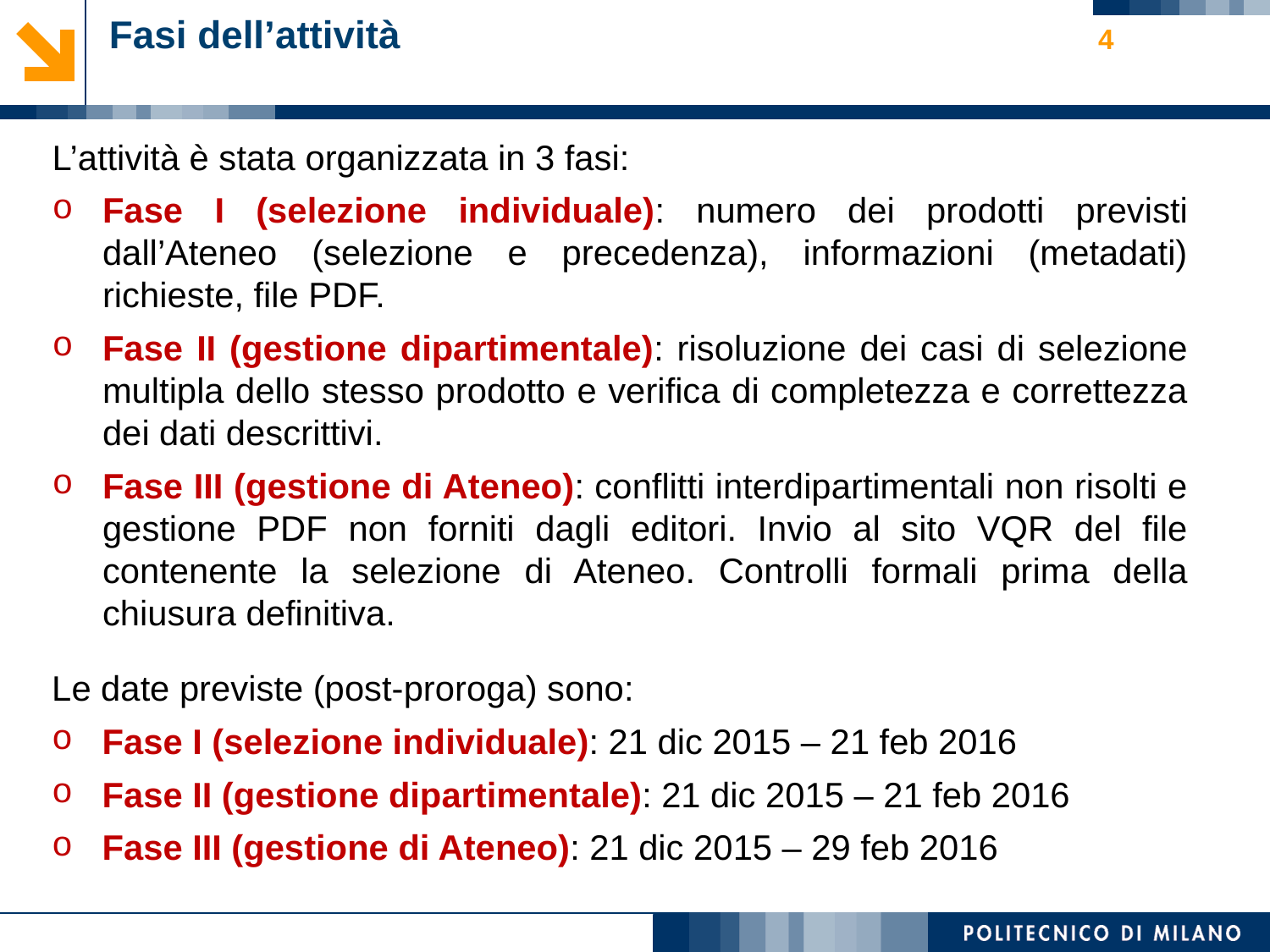

# Fasi dell’attività
4
L’attività è stata organizzata in 3 fasi:
Fase I (selezione individuale): numero dei prodotti previsti dall’Ateneo (selezione e precedenza), informazioni (metadati) richieste, file PDF.
Fase II (gestione dipartimentale): risoluzione dei casi di selezione multipla dello stesso prodotto e verifica di completezza e correttezza dei dati descrittivi.
Fase III (gestione di Ateneo): conflitti interdipartimentali non risolti e gestione PDF non forniti dagli editori. Invio al sito VQR del file contenente la selezione di Ateneo. Controlli formali prima della chiusura definitiva.
Le date previste (post-proroga) sono:
Fase I (selezione individuale): 21 dic 2015 – 21 feb 2016
Fase II (gestione dipartimentale): 21 dic 2015 – 21 feb 2016
Fase III (gestione di Ateneo): 21 dic 2015 – 29 feb 2016